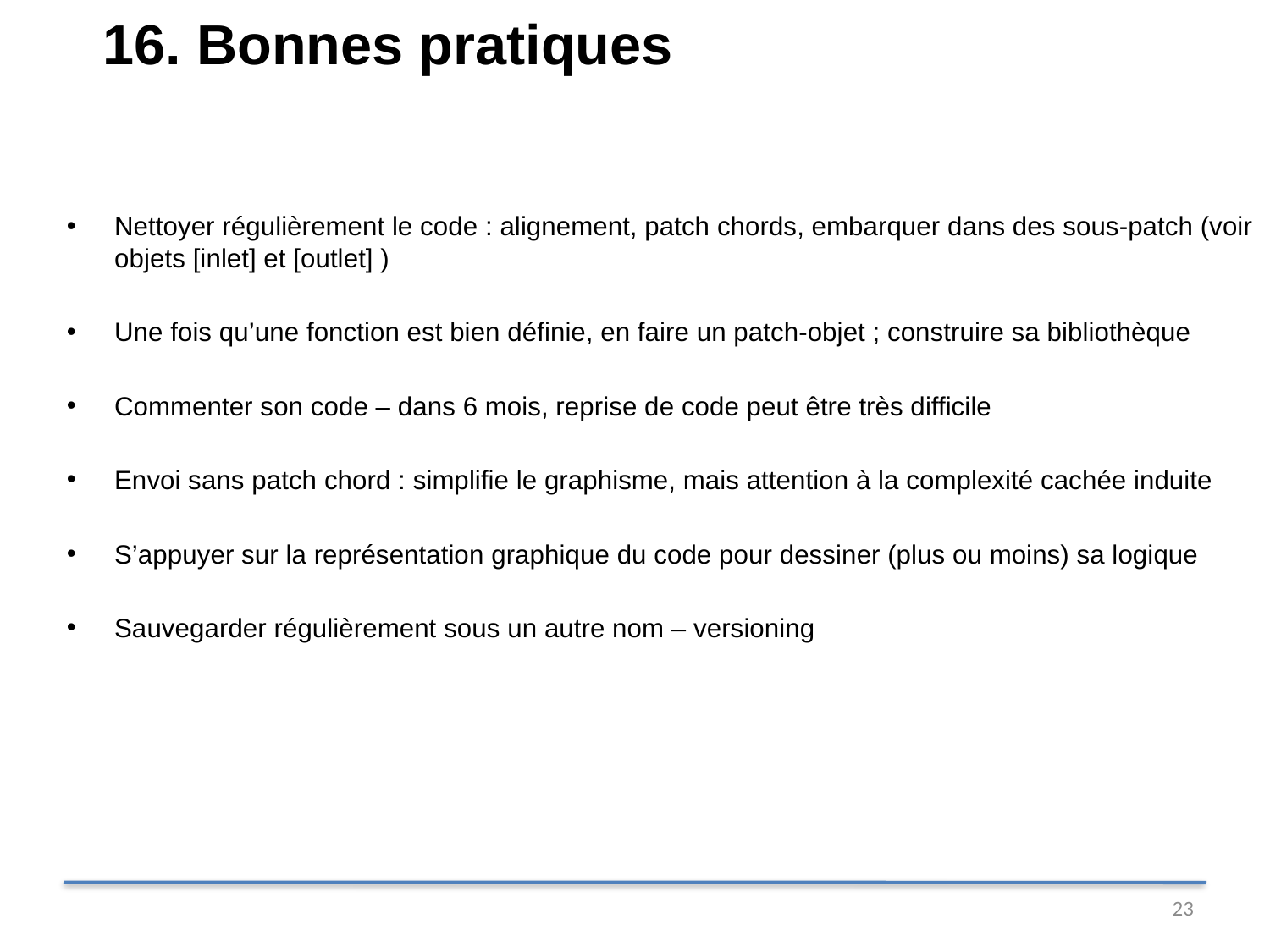

16. Bonnes pratiques
Nettoyer régulièrement le code : alignement, patch chords, embarquer dans des sous-patch (voir objets [inlet] et [outlet] )

Une fois qu’une fonction est bien définie, en faire un patch-objet ; construire sa bibliothèque

Commenter son code – dans 6 mois, reprise de code peut être très difficile

Envoi sans patch chord : simplifie le graphisme, mais attention à la complexité cachée induite

S’appuyer sur la représentation graphique du code pour dessiner (plus ou moins) sa logique

Sauvegarder régulièrement sous un autre nom – versioning

23